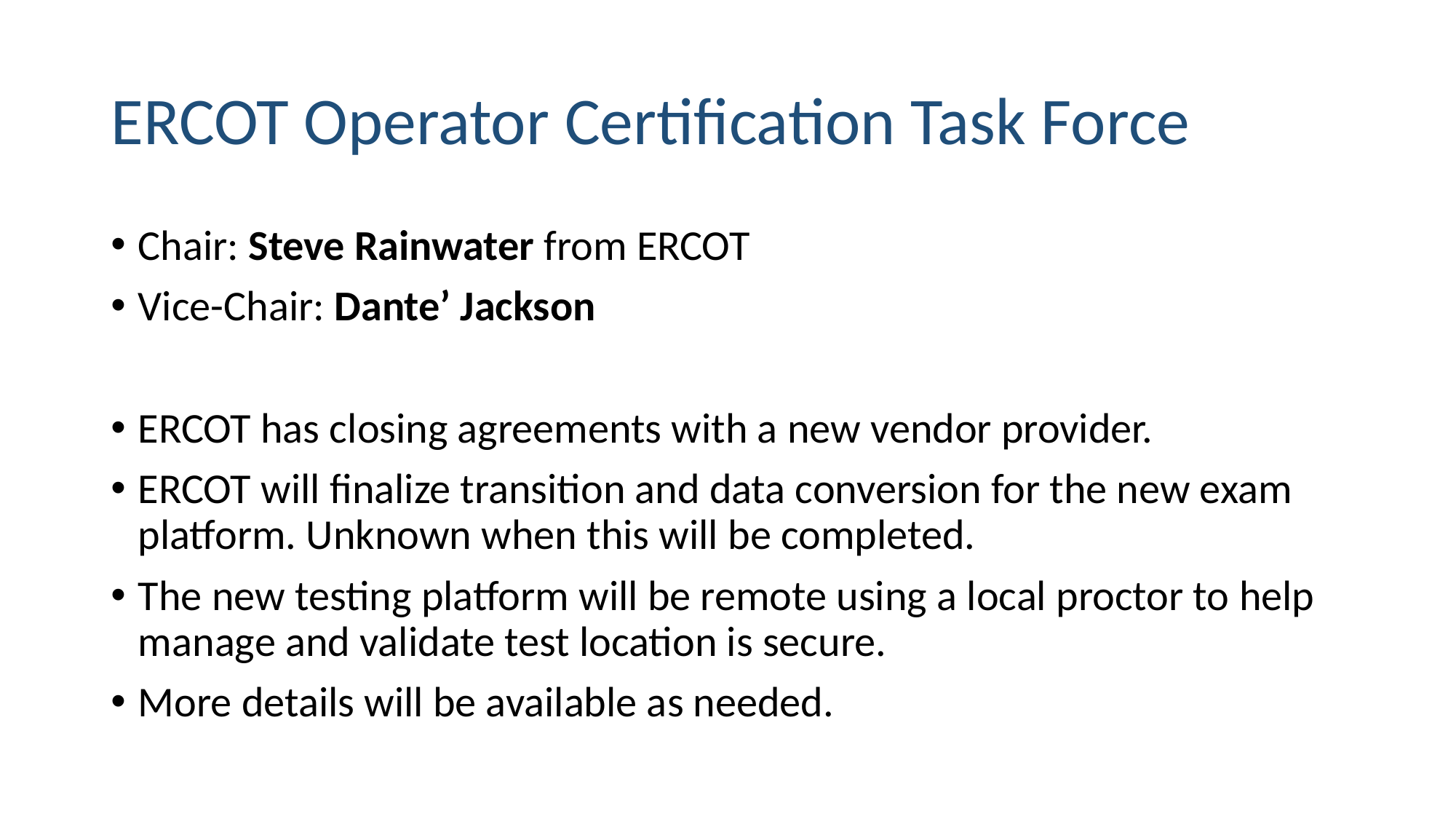

# ERCOT Operator Certification Task Force
Chair: Steve Rainwater from ERCOT
Vice-Chair: Dante’ Jackson

ERCOT has closing agreements with a new vendor provider.
ERCOT will finalize transition and data conversion for the new exam platform. Unknown when this will be completed.
The new testing platform will be remote using a local proctor to help manage and validate test location is secure.
More details will be available as needed.